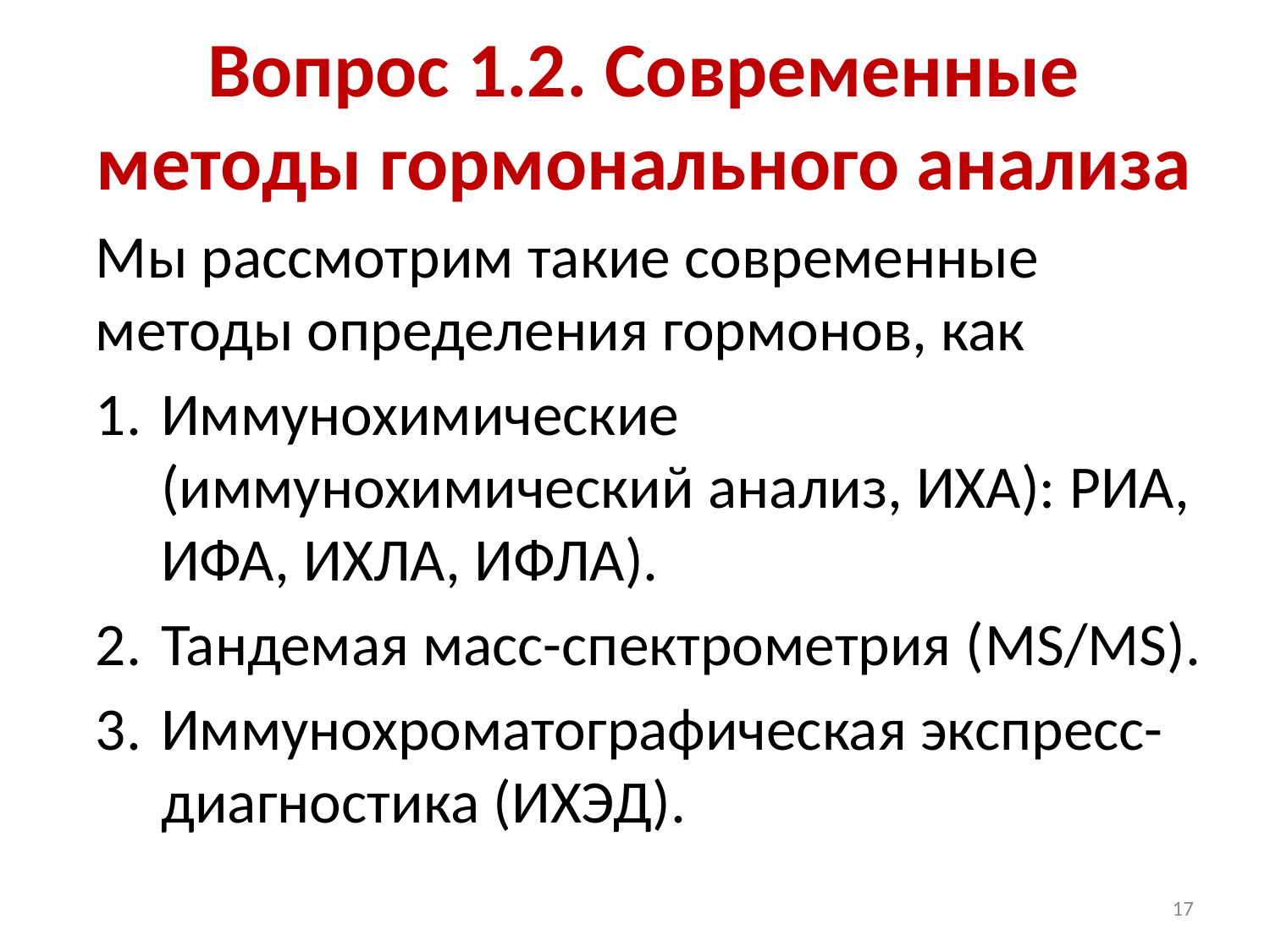

# Вопрос 1.2. Современные методы гормонального анализа
Мы рассмотрим такие современные методы определения гормонов, как
Иммунохимические (иммунохимический анализ, ИХА): РИА, ИФА, ИХЛА, ИФЛА).
Тандемая масс-спектрометрия (MS/MS).
Иммунохроматографическая экспресс-диагностика (ИХЭД).

17